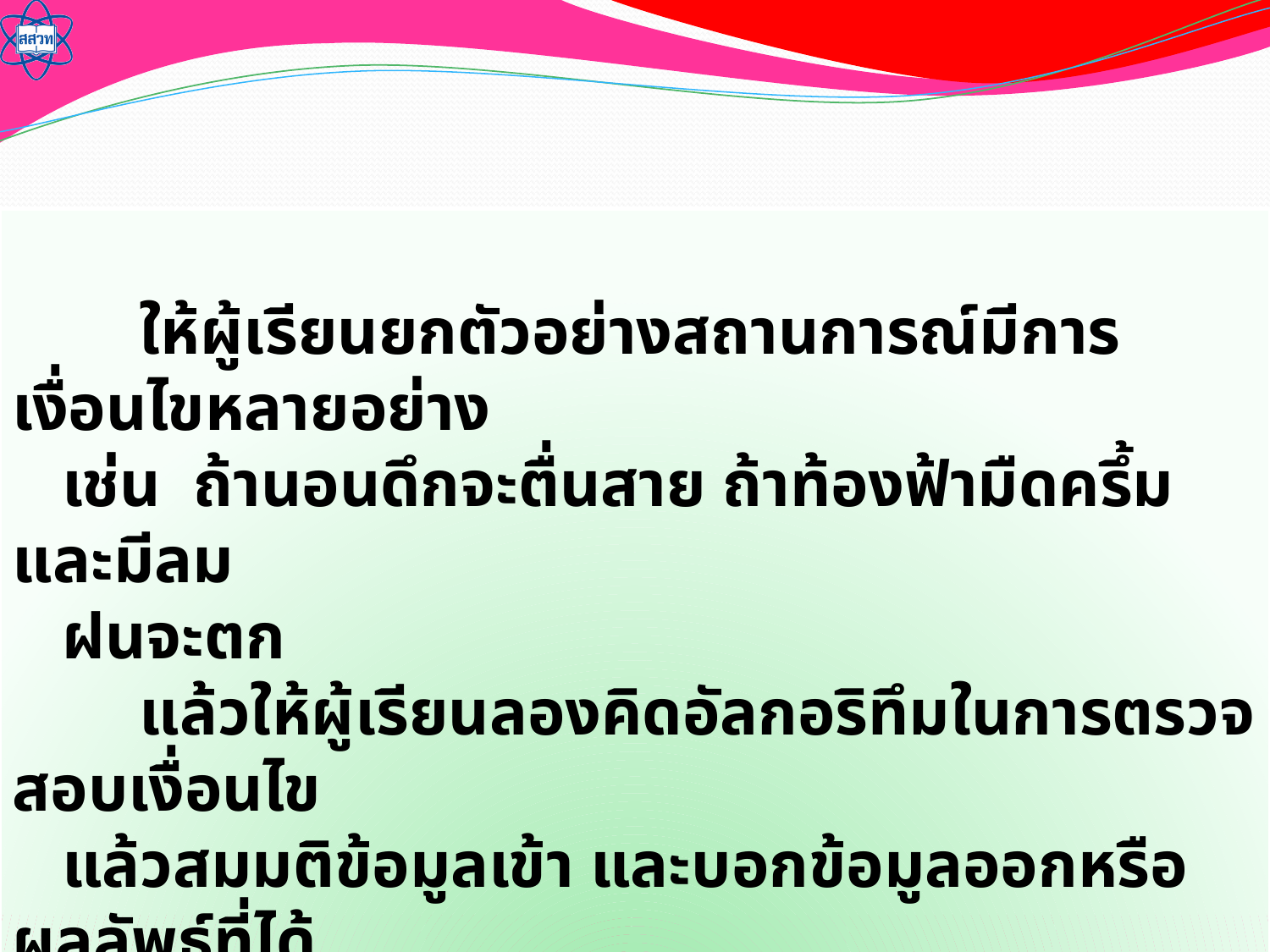

ให้ผู้เรียนยกตัวอย่างสถานการณ์มีการเงื่อนไขหลายอย่าง
   เช่น  ถ้านอนดึกจะตื่นสาย ถ้าท้องฟ้ามืดครึ้ม และมีลม
   ฝนจะตก
	แล้วให้ผู้เรียนลองคิดอัลกอริทึมในการตรวจสอบเงื่อนไข
   แล้วสมมติข้อมูลเข้า และบอกข้อมูลออกหรือผลลัพธ์ที่ได้